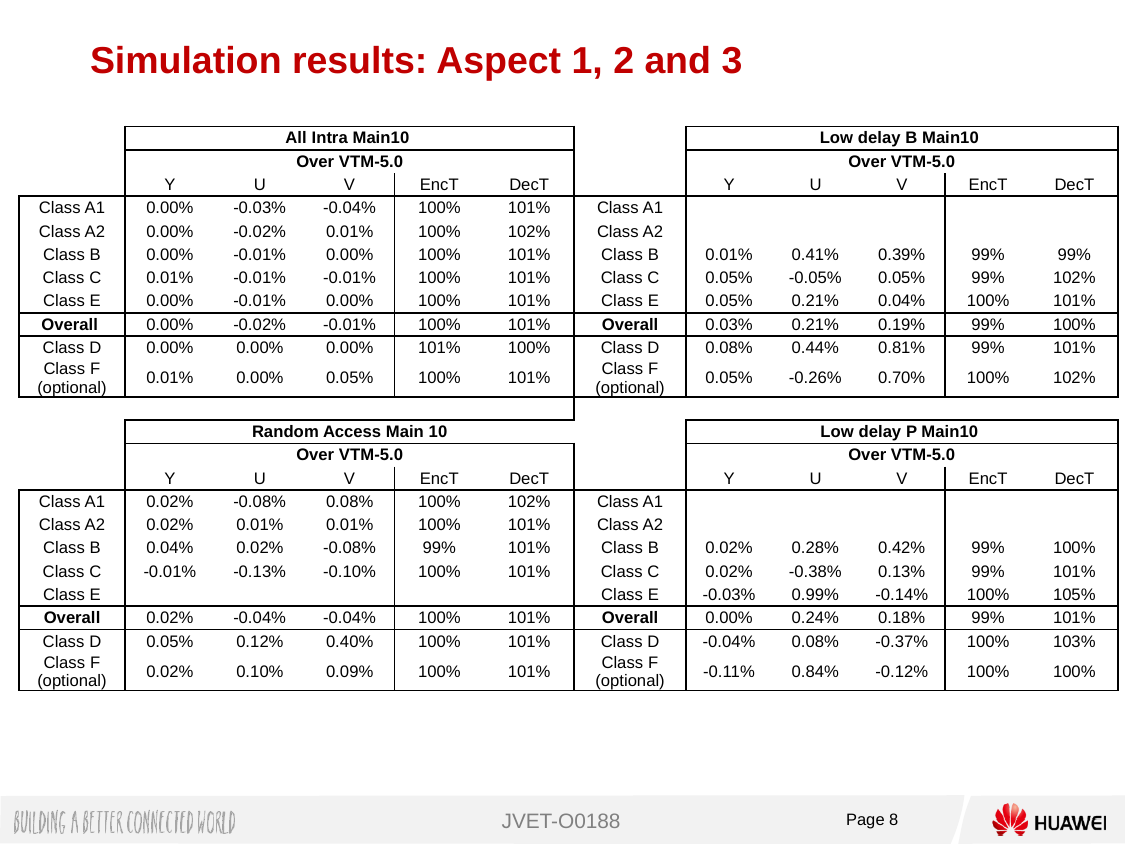

Simulation results: Aspect 1, 2 and 3

|  | All Intra Main10 |  |  |  |  |
| --- | --- | --- | --- | --- | --- |
|  | Over VTM-5.0 |  |  |  |  |
|  | Y | U | V | EncT | DecT |
| Class A1 | 0.00% | -0.03% | -0.04% | 100% | 101% |
| Class A2 | 0.00% | -0.02% | 0.01% | 100% | 102% |
| Class B | 0.00% | -0.01% | 0.00% | 100% | 101% |
| Class C | 0.01% | -0.01% | -0.01% | 100% | 101% |
| Class E | 0.00% | -0.01% | 0.00% | 100% | 101% |
| Overall | 0.00% | -0.02% | -0.01% | 100% | 101% |
| Class D | 0.00% | 0.00% | 0.00% | 101% | 100% |
| Class F (optional) | 0.01% | 0.00% | 0.05% | 100% | 101% |
|  |  |  |  |  |  |
|  | Random Access Main 10 |  |  |  |  |
|  | Over VTM-5.0 |  |  |  |  |
|  | Y | U | V | EncT | DecT |
| Class A1 | 0.02% | -0.08% | 0.08% | 100% | 102% |
| Class A2 | 0.02% | 0.01% | 0.01% | 100% | 101% |
| Class B | 0.04% | 0.02% | -0.08% | 99% | 101% |
| Class C | -0.01% | -0.13% | -0.10% | 100% | 101% |
| Class E |  |  |  |  |  |
| Overall | 0.02% | -0.04% | -0.04% | 100% | 101% |
| Class D | 0.05% | 0.12% | 0.40% | 100% | 101% |
| Class F (optional) | 0.02% | 0.10% | 0.09% | 100% | 101% |
|  | Low delay B Main10 |  |  |  |  |
| --- | --- | --- | --- | --- | --- |
|  | Over VTM-5.0 |  |  |  |  |
|  | Y | U | V | EncT | DecT |
| Class A1 |  |  |  |  |  |
| Class A2 |  |  |  |  |  |
| Class B | 0.01% | 0.41% | 0.39% | 99% | 99% |
| Class C | 0.05% | -0.05% | 0.05% | 99% | 102% |
| Class E | 0.05% | 0.21% | 0.04% | 100% | 101% |
| Overall | 0.03% | 0.21% | 0.19% | 99% | 100% |
| Class D | 0.08% | 0.44% | 0.81% | 99% | 101% |
| Class F (optional) | 0.05% | -0.26% | 0.70% | 100% | 102% |
|  |  |  |  |  |  |
|  | Low delay P Main10 |  |  |  |  |
|  | Over VTM-5.0 |  |  |  |  |
|  | Y | U | V | EncT | DecT |
| Class A1 |  |  |  |  |  |
| Class A2 |  |  |  |  |  |
| Class B | 0.02% | 0.28% | 0.42% | 99% | 100% |
| Class C | 0.02% | -0.38% | 0.13% | 99% | 101% |
| Class E | -0.03% | 0.99% | -0.14% | 100% | 105% |
| Overall | 0.00% | 0.24% | 0.18% | 99% | 101% |
| Class D | -0.04% | 0.08% | -0.37% | 100% | 103% |
| Class F (optional) | -0.11% | 0.84% | -0.12% | 100% | 100% |